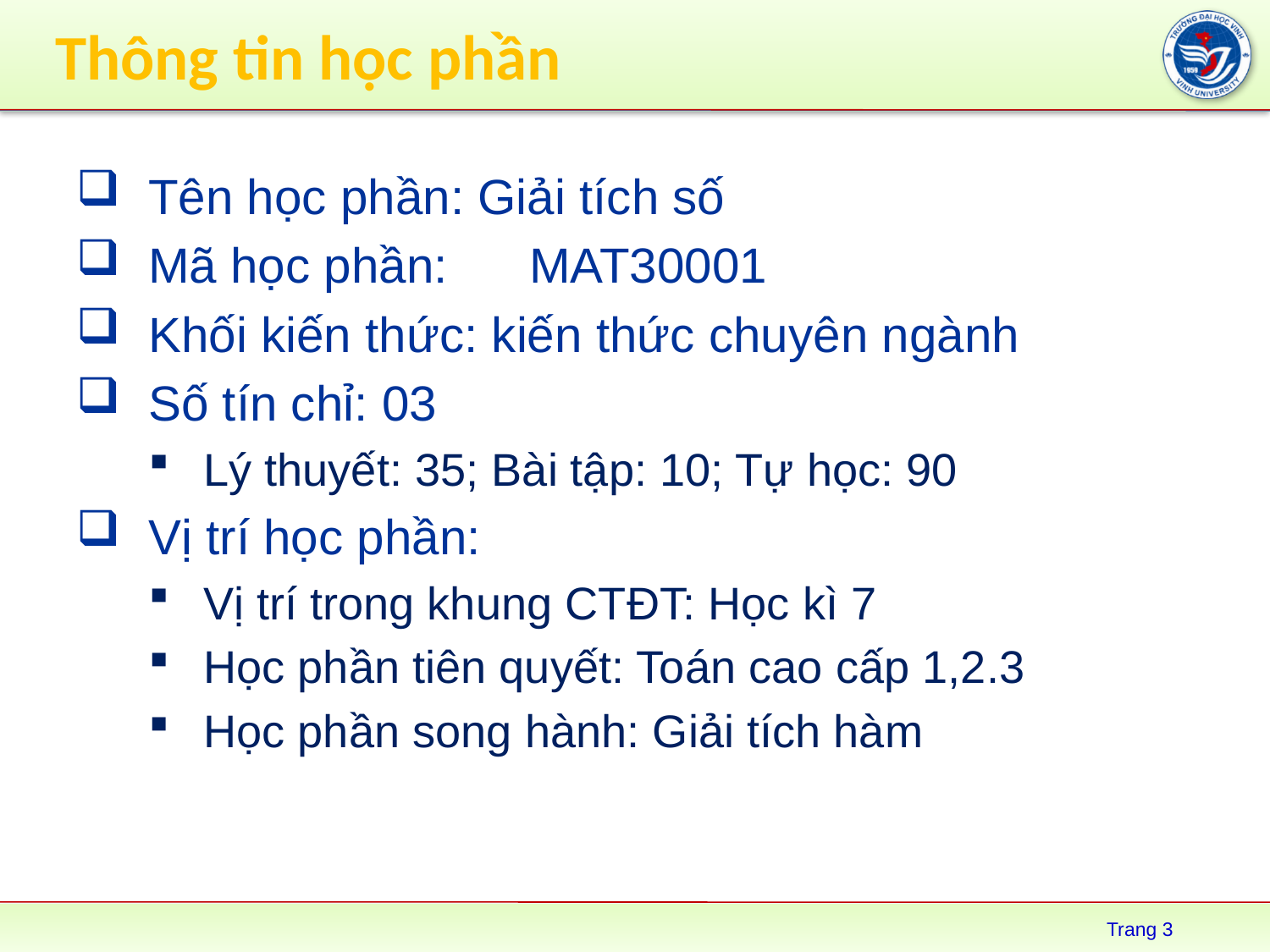

# Thông tin học phần
Tên học phần: Giải tích số
Mã học phần:	MAT30001
Khối kiến thức: kiến thức chuyên ngành
Số tín chỉ: 03
Lý thuyết: 35; Bài tập: 10; Tự học: 90
Vị trí học phần:
Vị trí trong khung CTĐT: Học kì 7
Học phần tiên quyết: Toán cao cấp 1,2.3
Học phần song hành: Giải tích hàm